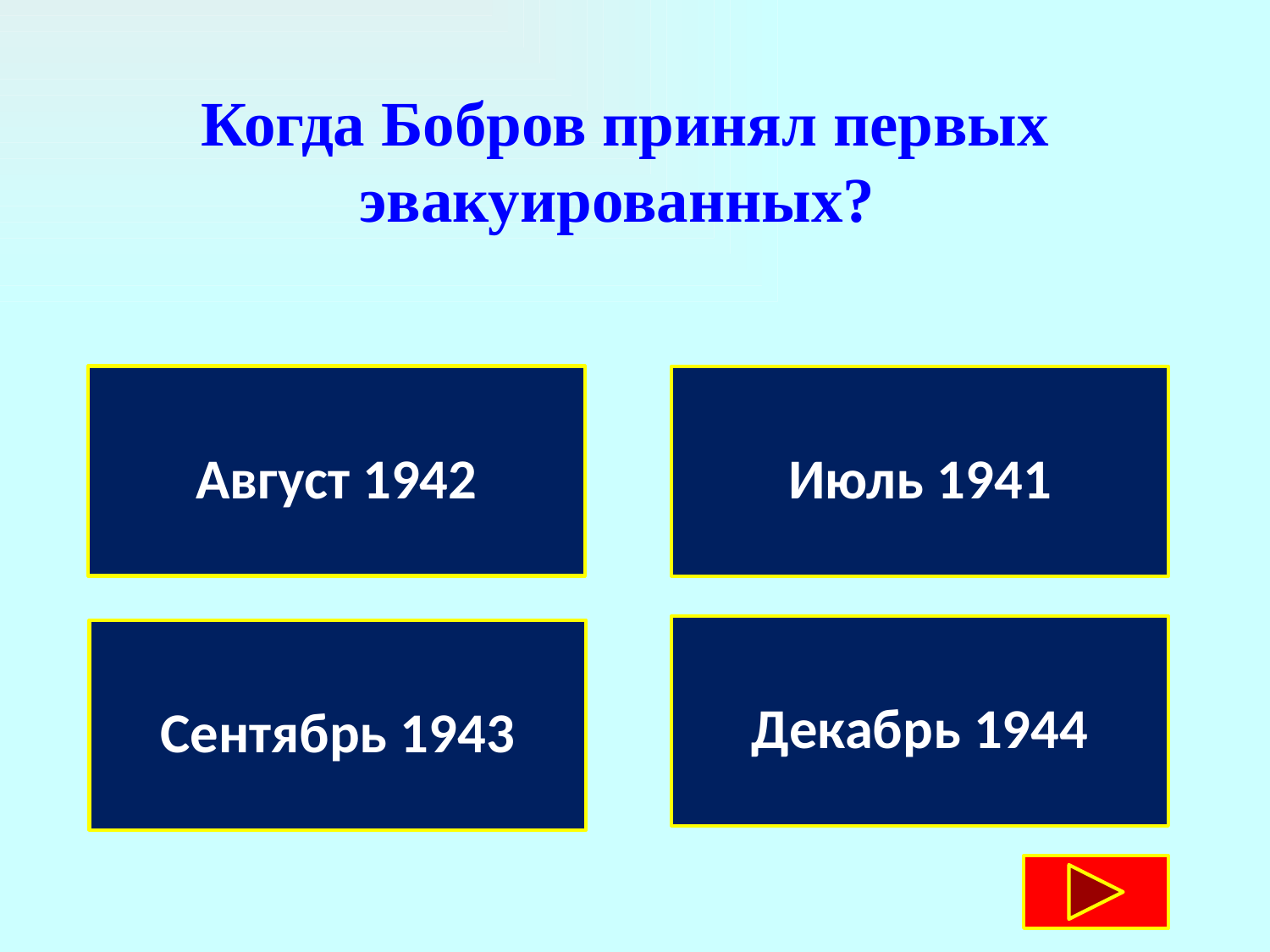

Когда Бобров принял первых эвакуированных?
Август 1942
Июль 1941
Декабрь 1944
Сентябрь 1943